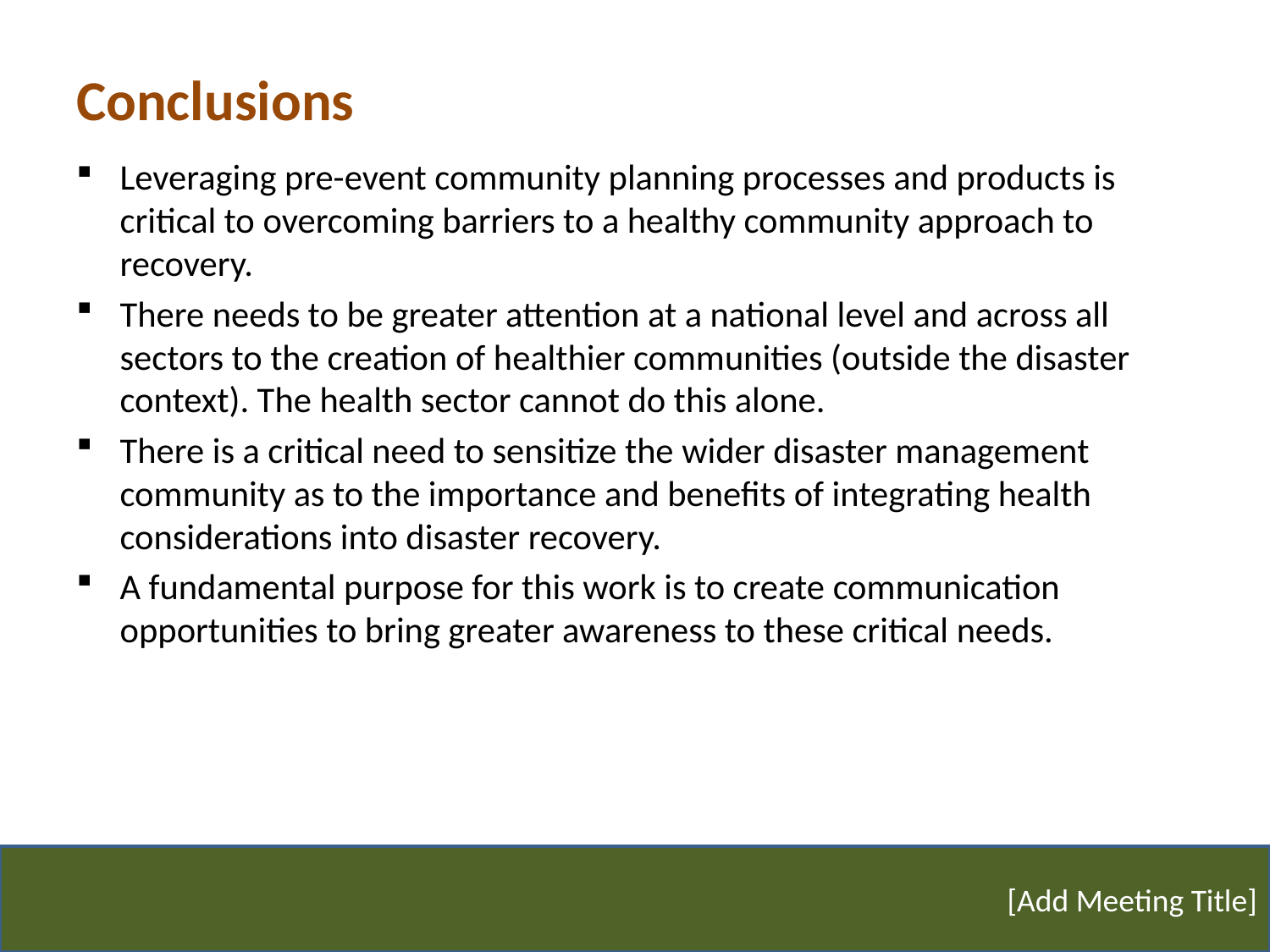

# Conclusions
Leveraging pre-event community planning processes and products is critical to overcoming barriers to a healthy community approach to recovery.
There needs to be greater attention at a national level and across all sectors to the creation of healthier communities (outside the disaster context). The health sector cannot do this alone.
There is a critical need to sensitize the wider disaster management community as to the importance and benefits of integrating health considerations into disaster recovery.
A fundamental purpose for this work is to create communication opportunities to bring greater awareness to these critical needs.
[Add Meeting Title]